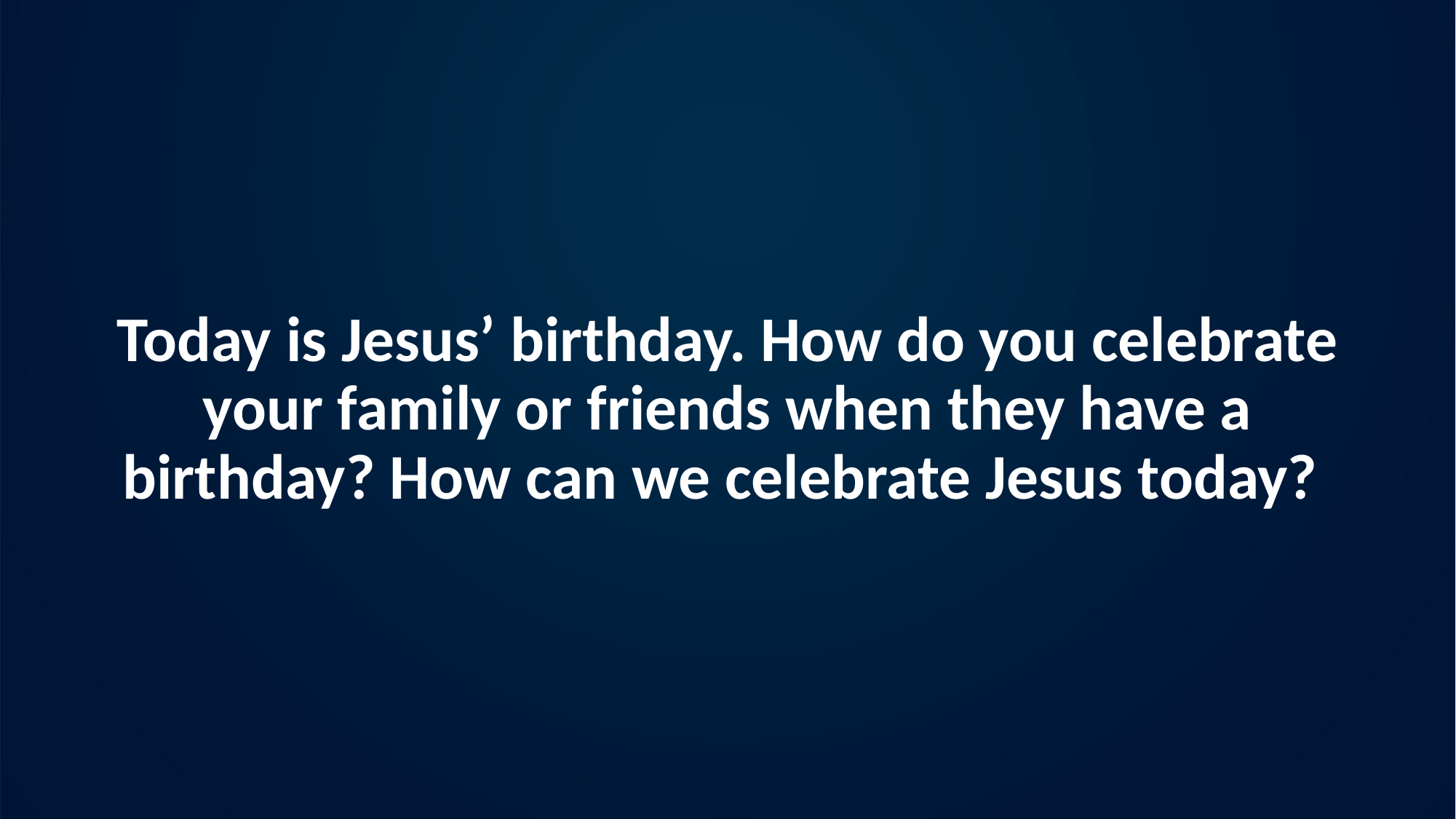

# Today is Jesus’ birthday. How do you celebrate your family or friends when they have a birthday? How can we celebrate Jesus today?